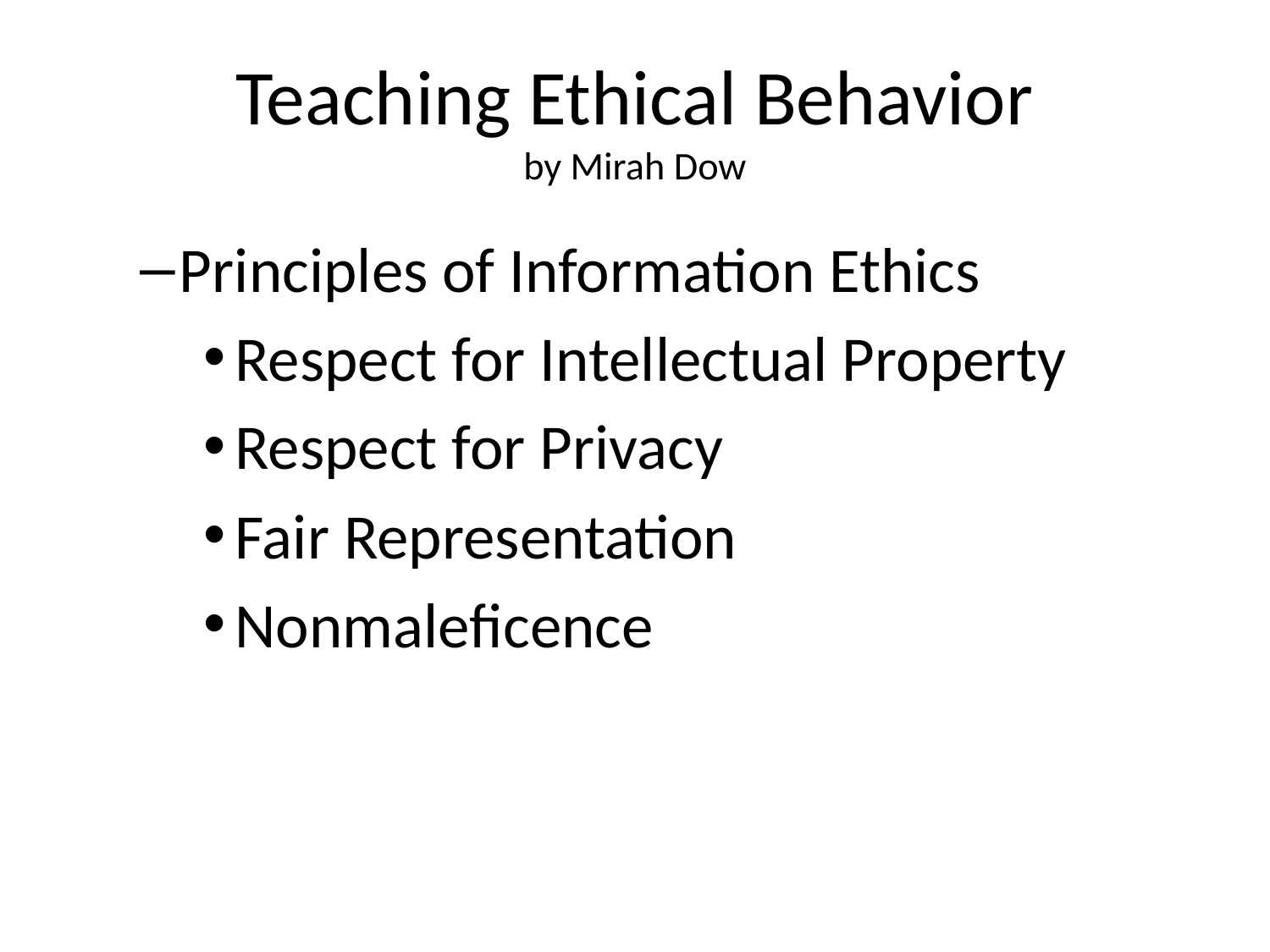

# Teaching Ethical Behavior by Mirah Dow
Principles of Information Ethics
Respect for Intellectual Property
Respect for Privacy
Fair Representation
Nonmaleficence